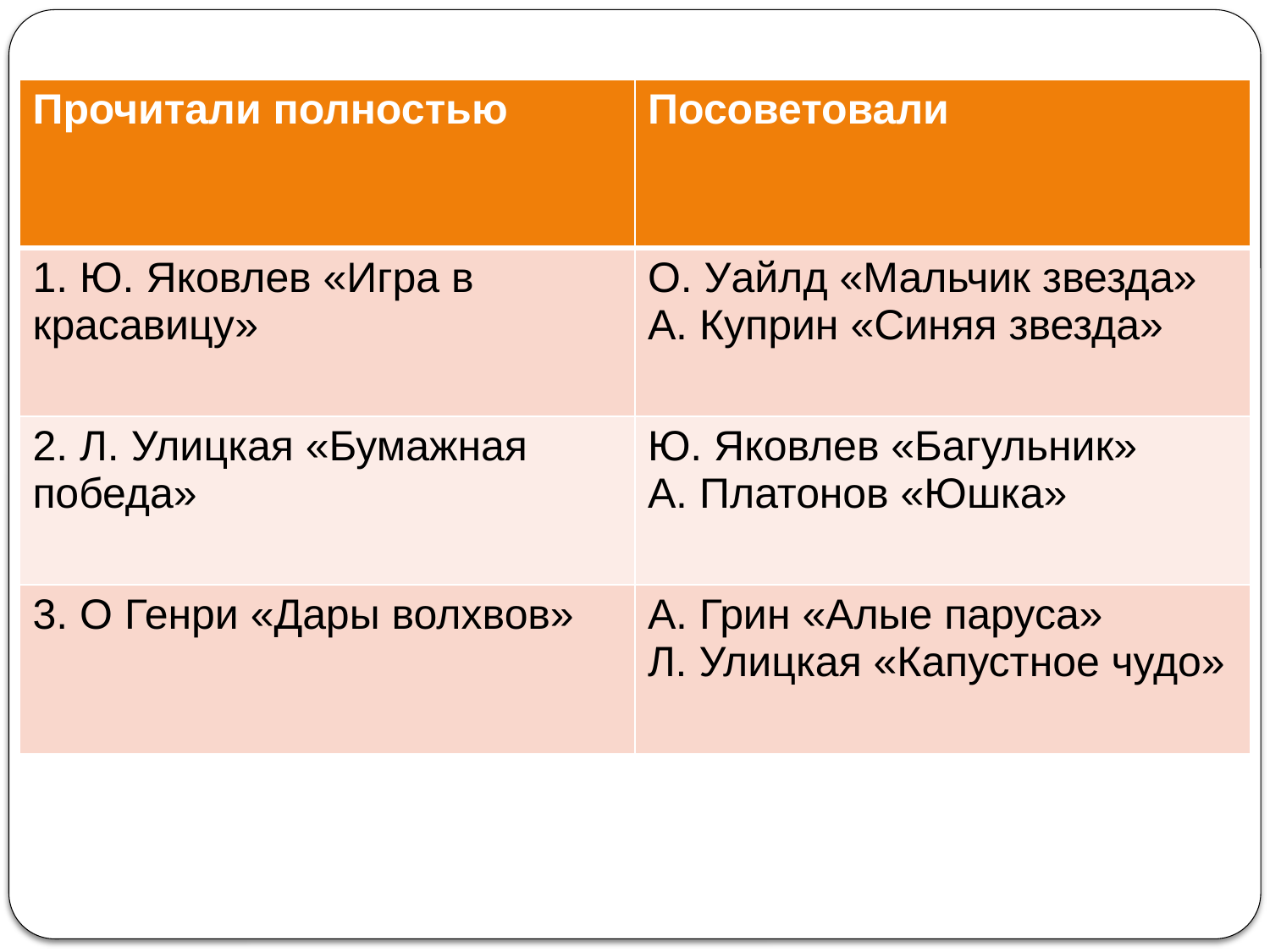

| Прочитали полностью | Посоветовали |
| --- | --- |
| 1. Ю. Яковлев «Игра в красавицу» | О. Уайлд «Мальчик звезда» А. Куприн «Синяя звезда» |
| 2. Л. Улицкая «Бумажная победа» | Ю. Яковлев «Багульник» А. Платонов «Юшка» |
| 3. О Генри «Дары волхвов» | А. Грин «Алые паруса» Л. Улицкая «Капустное чудо» |